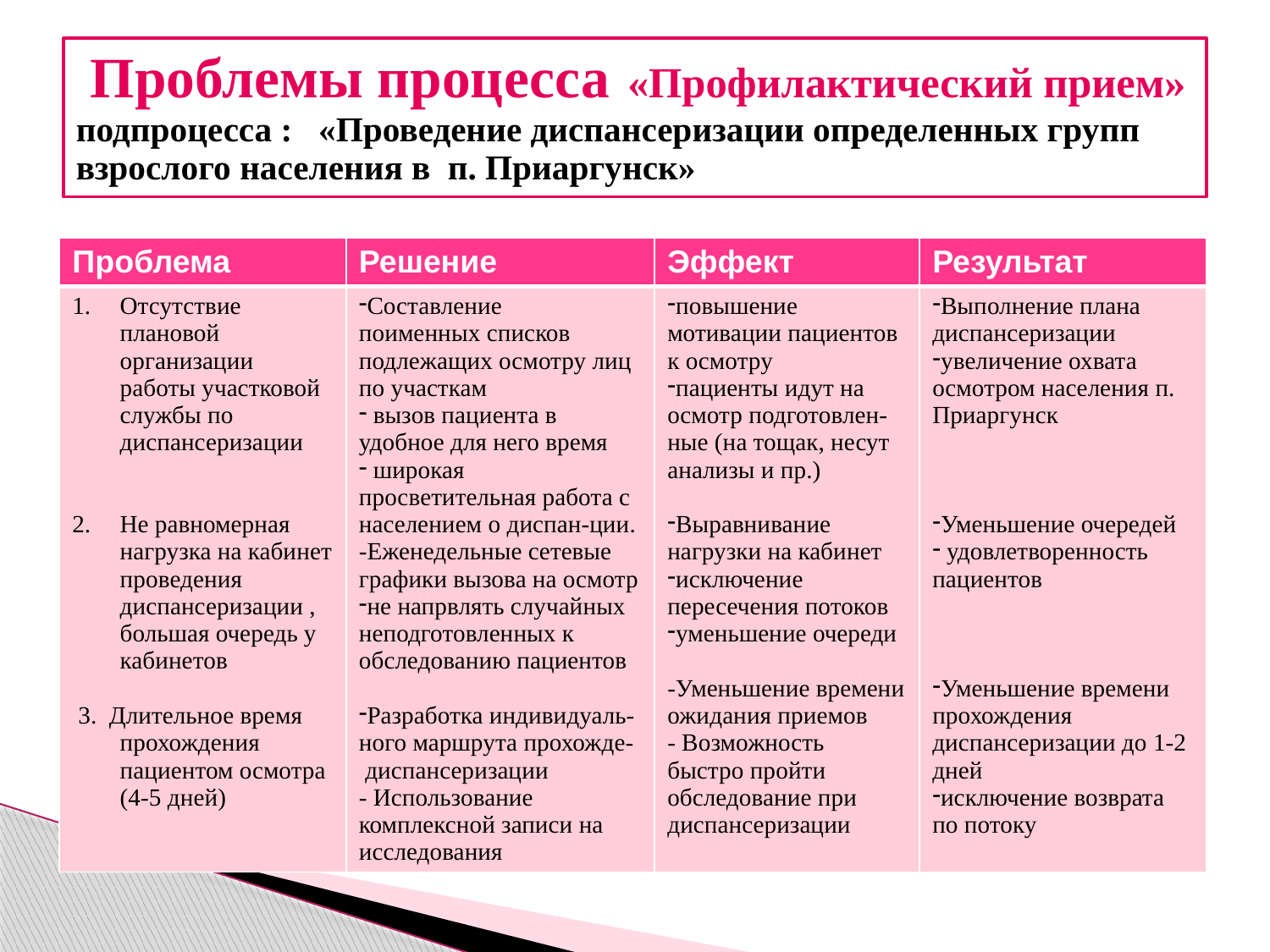

# Проблемы процесса  «Профилактический прием» подпроцесса :   «Проведение диспансеризации определенных групп взрослого населения в  п. Приаргунск»
| Проблема | Решение | Эффект | Результат |
| --- | --- | --- | --- |
| Отсутствие плановой организации работы участковой службы по диспансеризации Не равномерная нагрузка на кабинет проведения диспансеризации , большая очередь у кабинетов 3. Длительное время прохождения пациентом осмотра (4-5 дней) | Составление поименных списков подлежащих осмотру лиц по участкам вызов пациента в удобное для него время широкая просветительная работа с населением о диспан-ции. -Еженедельные сетевые графики вызова на осмотр не напрвлять случайных неподготовленных к обследованию пациентов Разработка индивидуаль- ного маршрута прохожде- диспансеризации - Использование комплексной записи на исследования | повышение мотивации пациентов к осмотру пациенты идут на осмотр подготовлен- ные (на тощак, несут анализы и пр.) Выравнивание нагрузки на кабинет исключение пересечения потоков уменьшение очереди -Уменьшение времени ожидания приемов - Возможность быстро пройти обследование при диспансеризации | Выполнение плана диспансеризации увеличение охвата осмотром населения п. Приаргунск Уменьшение очередей удовлетворенность пациентов Уменьшение времени прохождения диспансеризации до 1-2 дней исключение возврата по потоку |